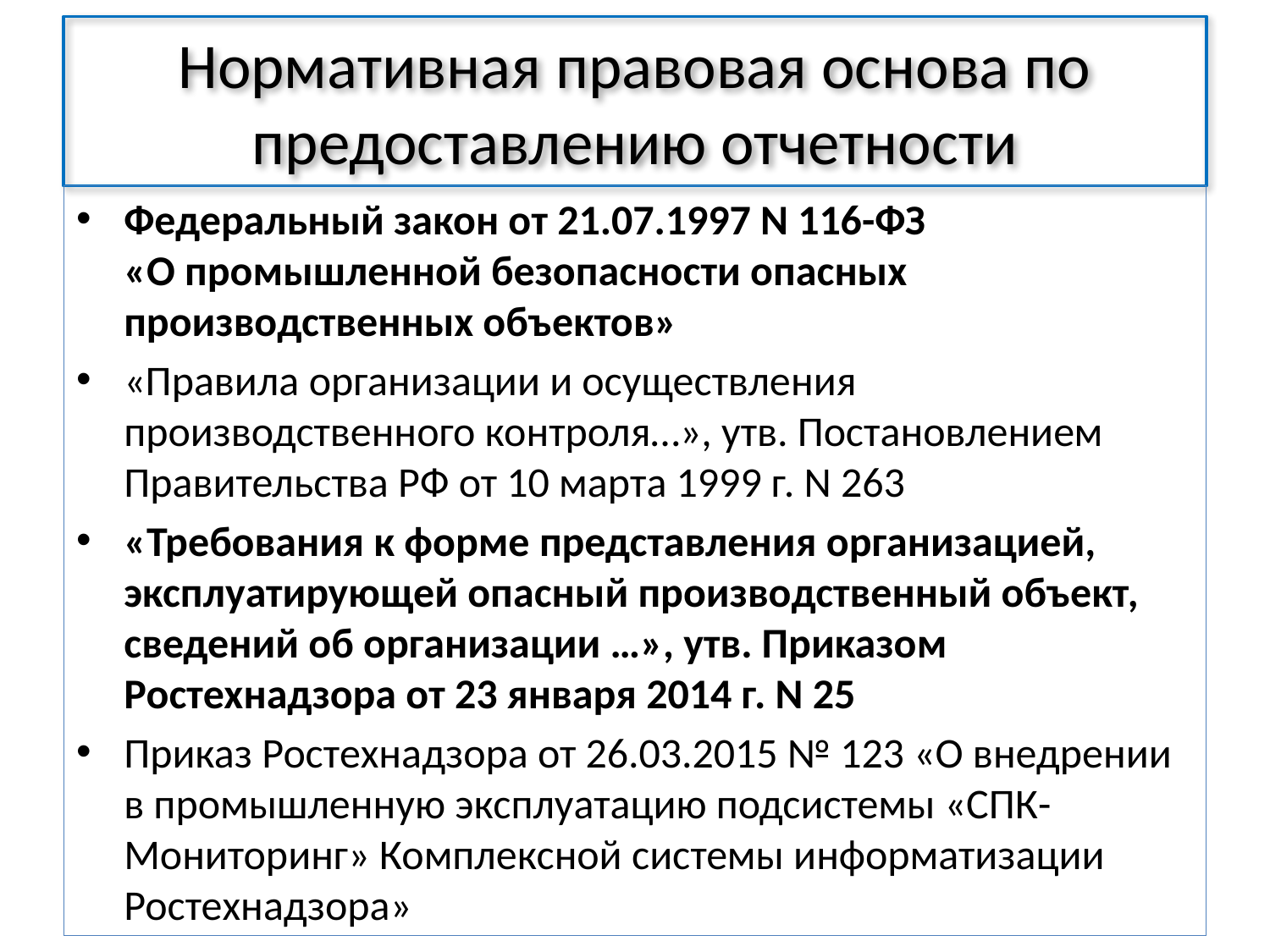

# Нормативная правовая основа по предоставлению отчетности
Федеральный закон от 21.07.1997 N 116-ФЗ
«О промышленной безопасности опасных производственных объектов»
«Правила организации и осуществления производственного контроля…», утв. Постановлением Правительства РФ от 10 марта 1999 г. N 263
«Требования к форме представления организацией, эксплуатирующей опасный производственный объект, сведений об организации …», утв. Приказом Ростехнадзора от 23 января 2014 г. N 25
Приказ Ростехнадзора от 26.03.2015 № 123 «О внедрении
в промышленную эксплуатацию подсистемы «СПК-Мониторинг» Комплексной системы информатизации Ростехнадзора»